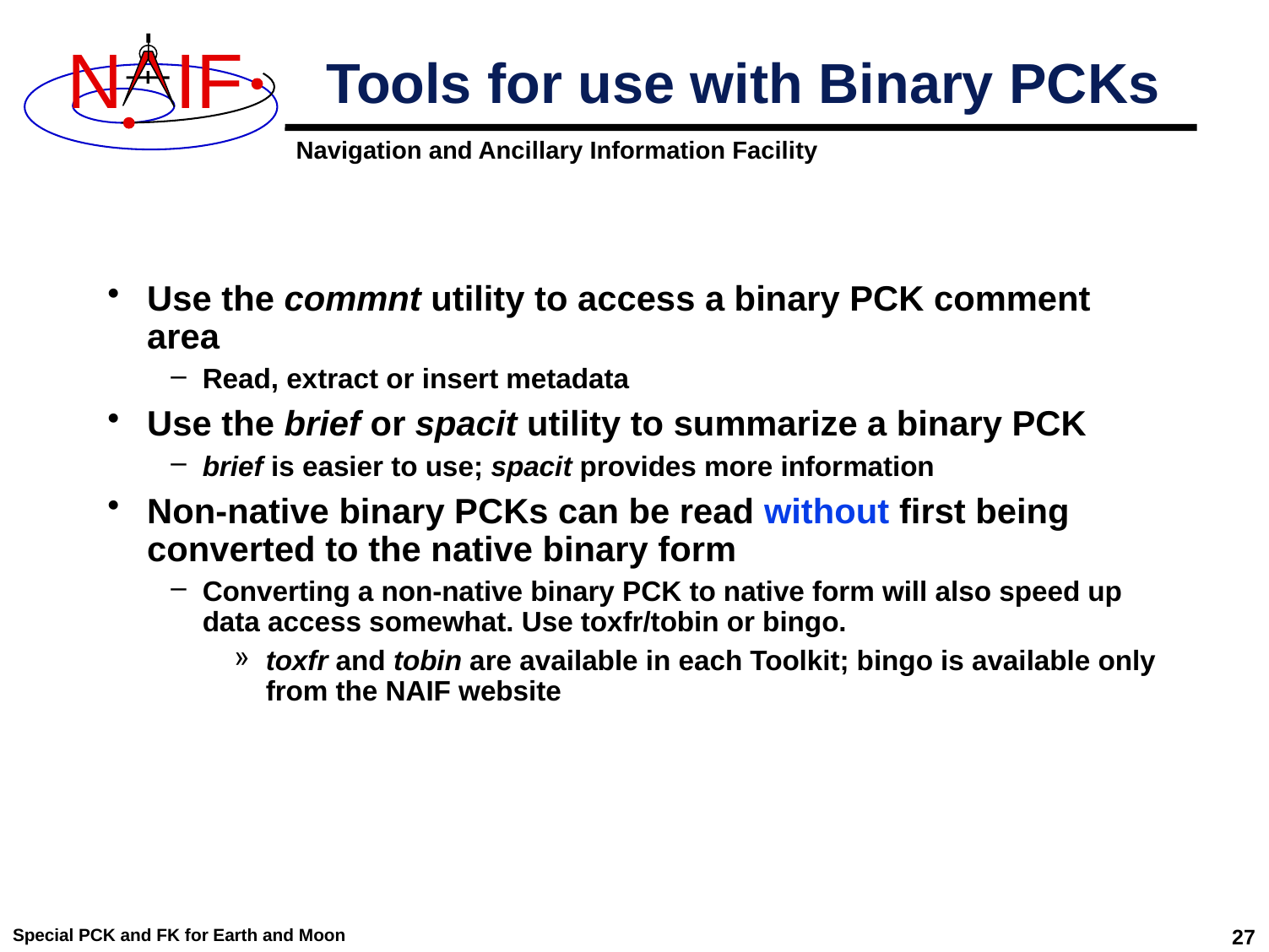

# Tools for use with Binary PCKs
Use the commnt utility to access a binary PCK comment area
Read, extract or insert metadata
Use the brief or spacit utility to summarize a binary PCK
brief is easier to use; spacit provides more information
Non-native binary PCKs can be read without first being converted to the native binary form
Converting a non-native binary PCK to native form will also speed up data access somewhat. Use toxfr/tobin or bingo.
toxfr and tobin are available in each Toolkit; bingo is available only from the NAIF website

Special PCK and FK for Earth and Moon
27